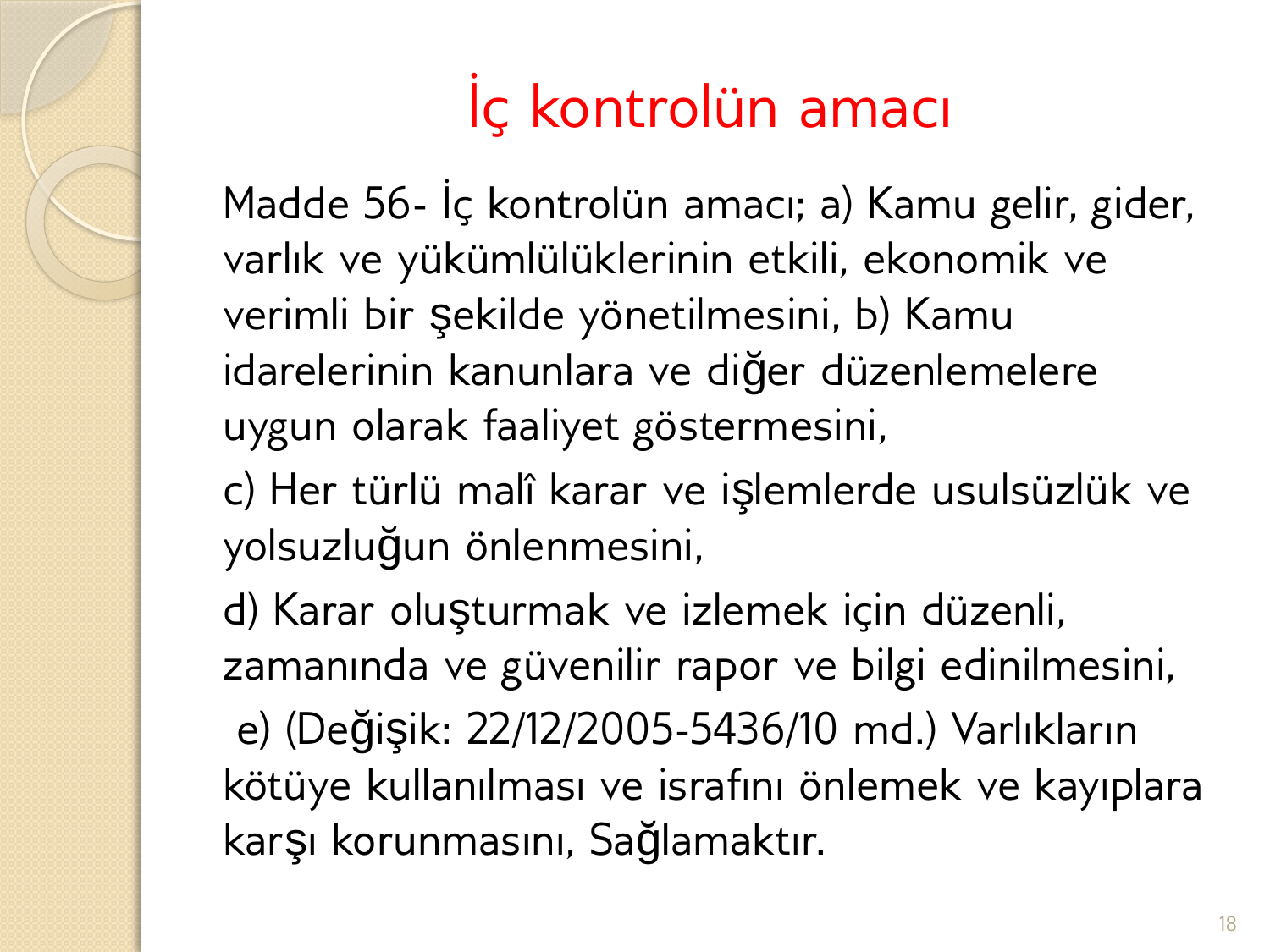

# İç kontrolün amacı
Madde 56- İç kontrolün amacı; a) Kamu gelir, gider, varlık ve yükümlülüklerinin etkili, ekonomik ve verimli bir şekilde yönetilmesini, b) Kamu idarelerinin kanunlara ve diğer düzenlemelere uygun olarak faaliyet göstermesini,
c) Her türlü malî karar ve işlemlerde usulsüzlük ve yolsuzluğun önlenmesini,
d) Karar oluşturmak ve izlemek için düzenli, zamanında ve güvenilir rapor ve bilgi edinilmesini,
 e) (Değişik: 22/12/2005-5436/10 md.) Varlıkların kötüye kullanılması ve israfını önlemek ve kayıplara karşı korunmasını, Sağlamaktır.
18